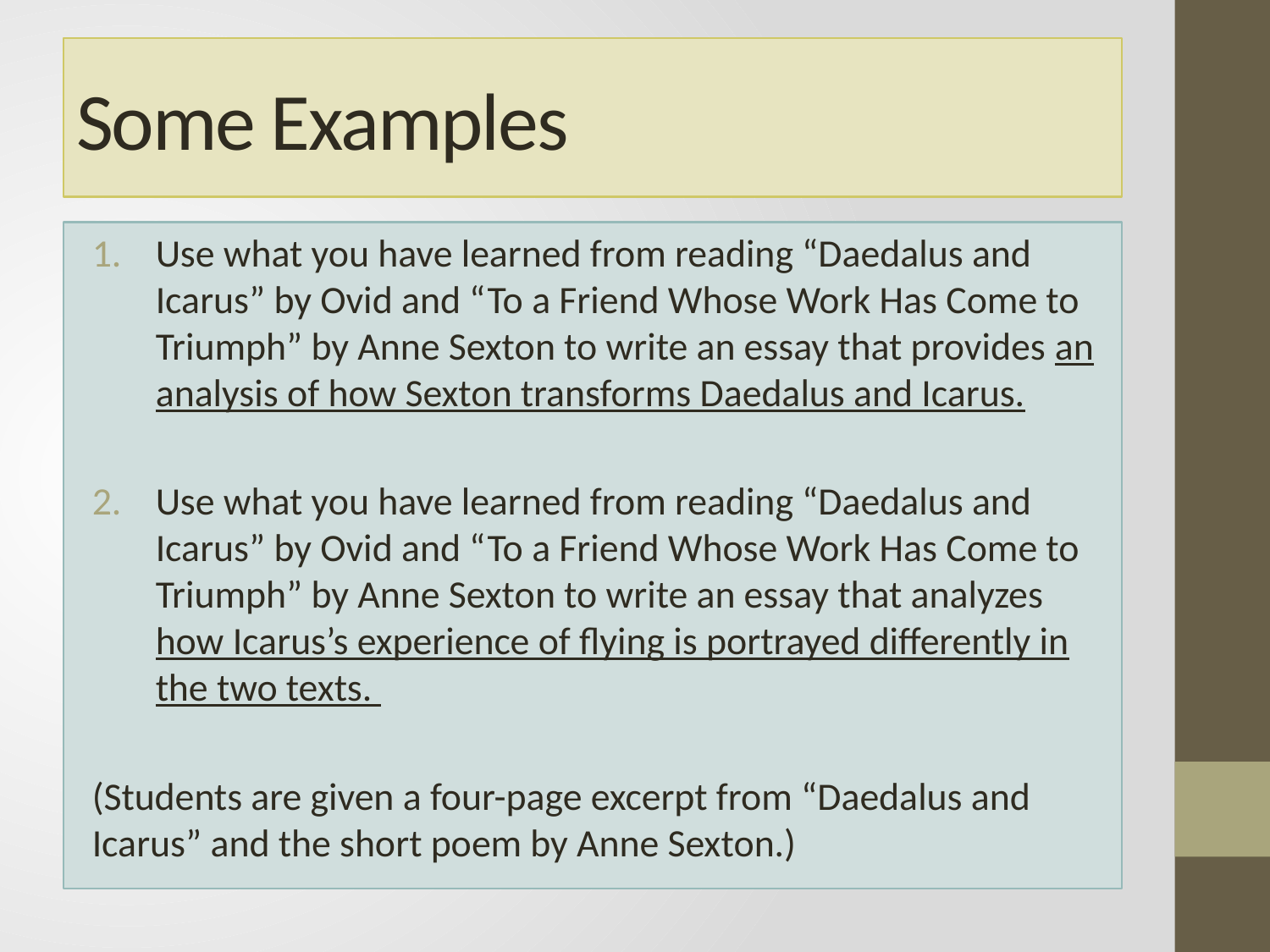

# Some Examples
Use what you have learned from reading “Daedalus and Icarus” by Ovid and “To a Friend Whose Work Has Come to Triumph” by Anne Sexton to write an essay that provides an analysis of how Sexton transforms Daedalus and Icarus.

Use what you have learned from reading “Daedalus and Icarus” by Ovid and “To a Friend Whose Work Has Come to Triumph” by Anne Sexton to write an essay that analyzes how Icarus’s experience of flying is portrayed differently in the two texts.

(Students are given a four-page excerpt from “Daedalus and Icarus” and the short poem by Anne Sexton.)